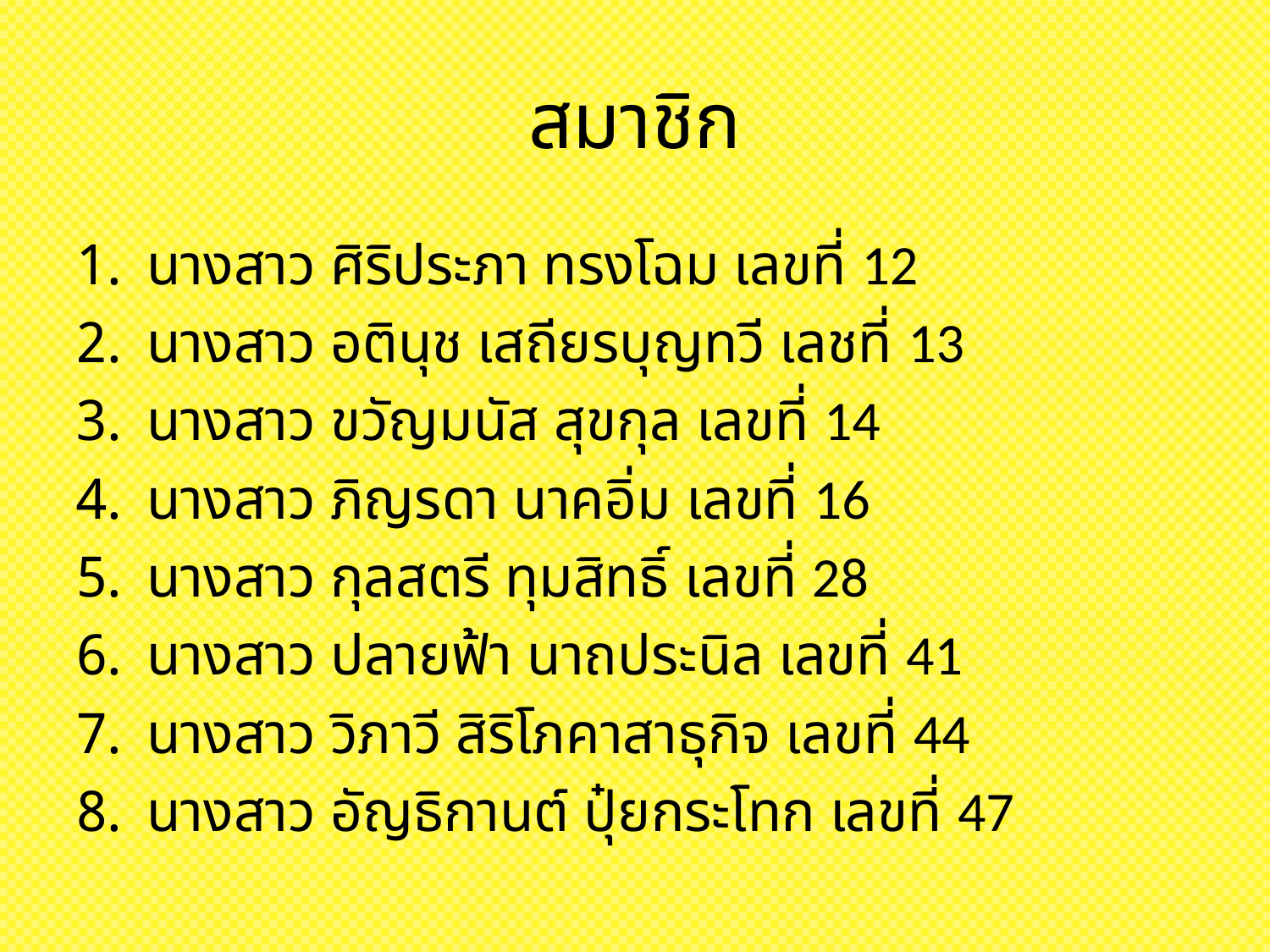

# สมาชิก
นางสาว ศิริประภา ทรงโฉม เลขที่ 12
นางสาว อตินุช เสถียรบุญทวี เลชที่ 13
นางสาว ขวัญมนัส สุขกุล เลขที่ 14
นางสาว ภิญรดา นาคอิ่ม เลขที่ 16
นางสาว กุลสตรี ทุมสิทธิ์ เลขที่ 28
นางสาว ปลายฟ้า นาถประนิล เลขที่ 41
นางสาว วิภาวี สิริโภคาสาธุกิจ เลขที่ 44
นางสาว อัญธิกานต์ ปุ๋ยกระโทก เลขที่ 47